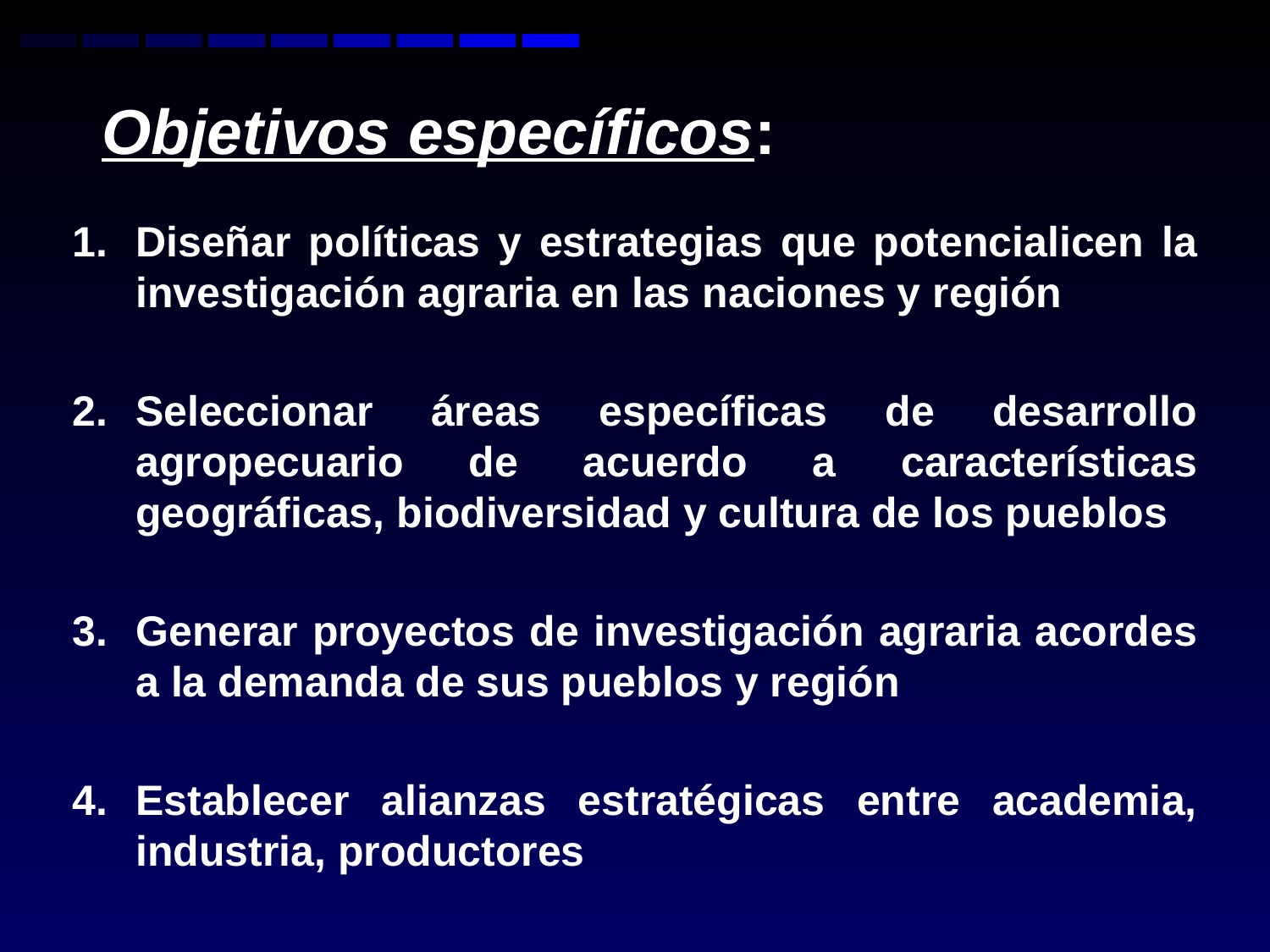

# Objetivos específicos:
Diseñar políticas y estrategias que potencialicen la investigación agraria en las naciones y región

Seleccionar áreas específicas de desarrollo agropecuario de acuerdo a características geográficas, biodiversidad y cultura de los pueblos

Generar proyectos de investigación agraria acordes a la demanda de sus pueblos y región

Establecer alianzas estratégicas entre academia, industria, productores